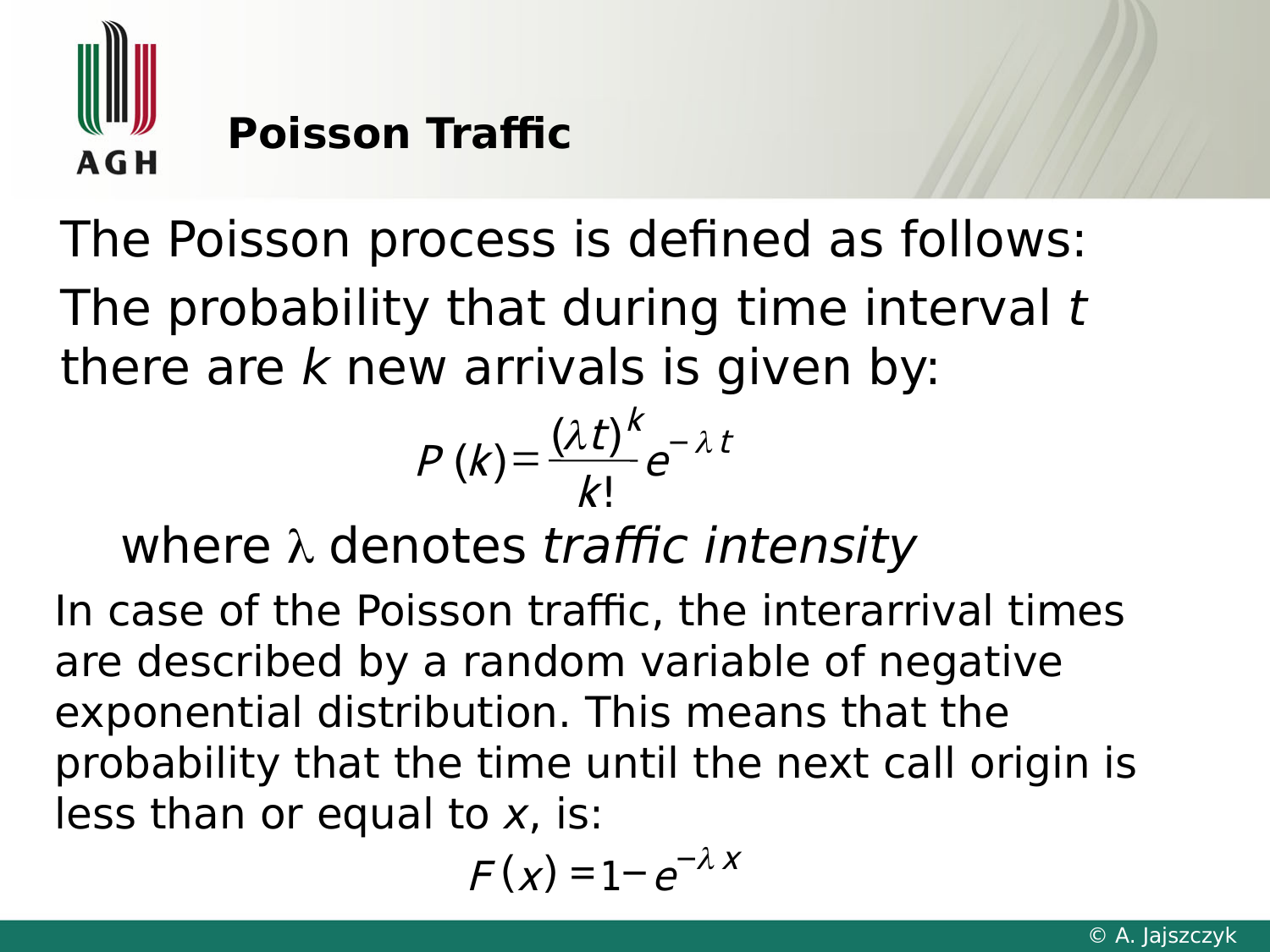

# Poisson Traffic
	The Poisson process is defined as follows:
	The probability that during time interval t  there are k new arrivals is given by:
k
λ
(
t
)
–
λ
t
=
P
(
k
)
e

k
!
     where λ denotes traffic intensity
In case of the Poisson traffic, the interarrival times
are described by a random variable of negative exponential distribution. This means that the probability that the time until the next call origin is less than or equal to x, is:
x
–
λ
(
)
=
–
F
x
1
e